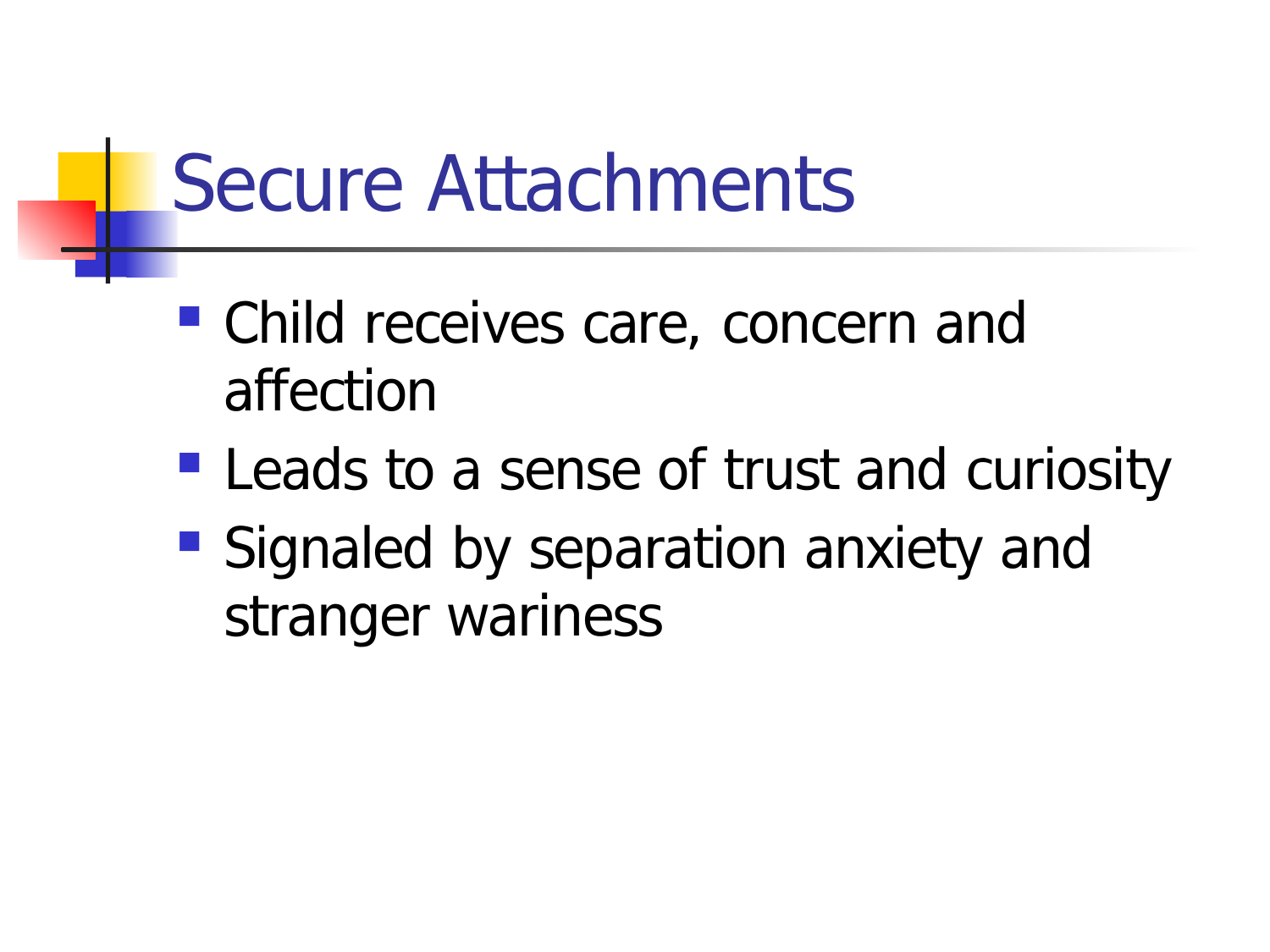

# Secure Attachments
Child receives care, concern and affection
Leads to a sense of trust and curiosity
Signaled by separation anxiety and stranger wariness